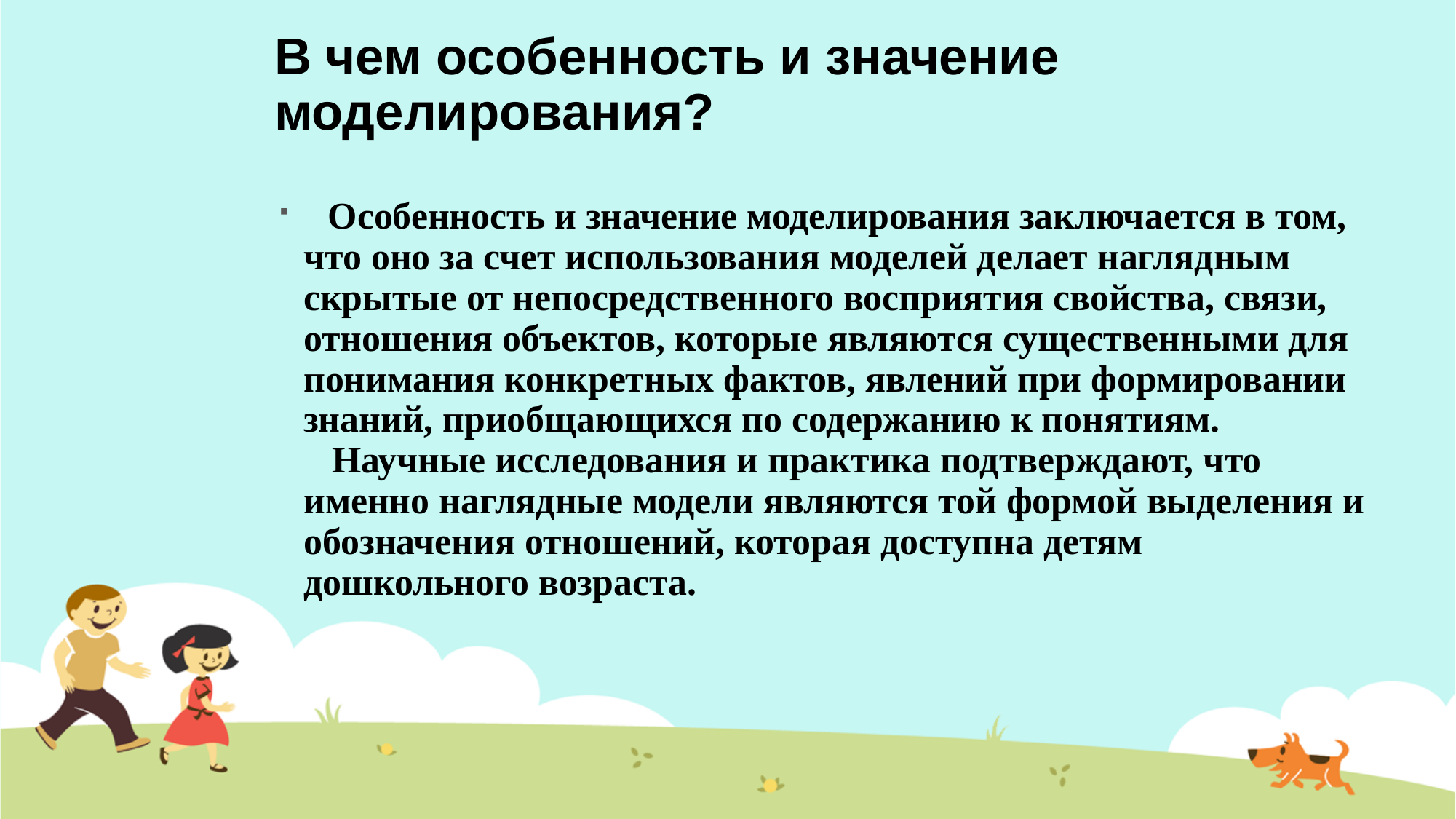

# В чем особенность и значение моделирования?
   Особенность и значение моделирования заключается в том, что оно за счет использования моделей делает наглядным скрытые от непосредственного восприятия свойства, связи, отношения объектов, которые являются существенными для понимания конкретных фактов, явлений при формировании знаний, приобщающихся по содержанию к понятиям.
   Научные исследования и практика подтверждают, что именно наглядные модели являются той формой выделения и обозначения отношений, которая доступна детям дошкольного возраста.